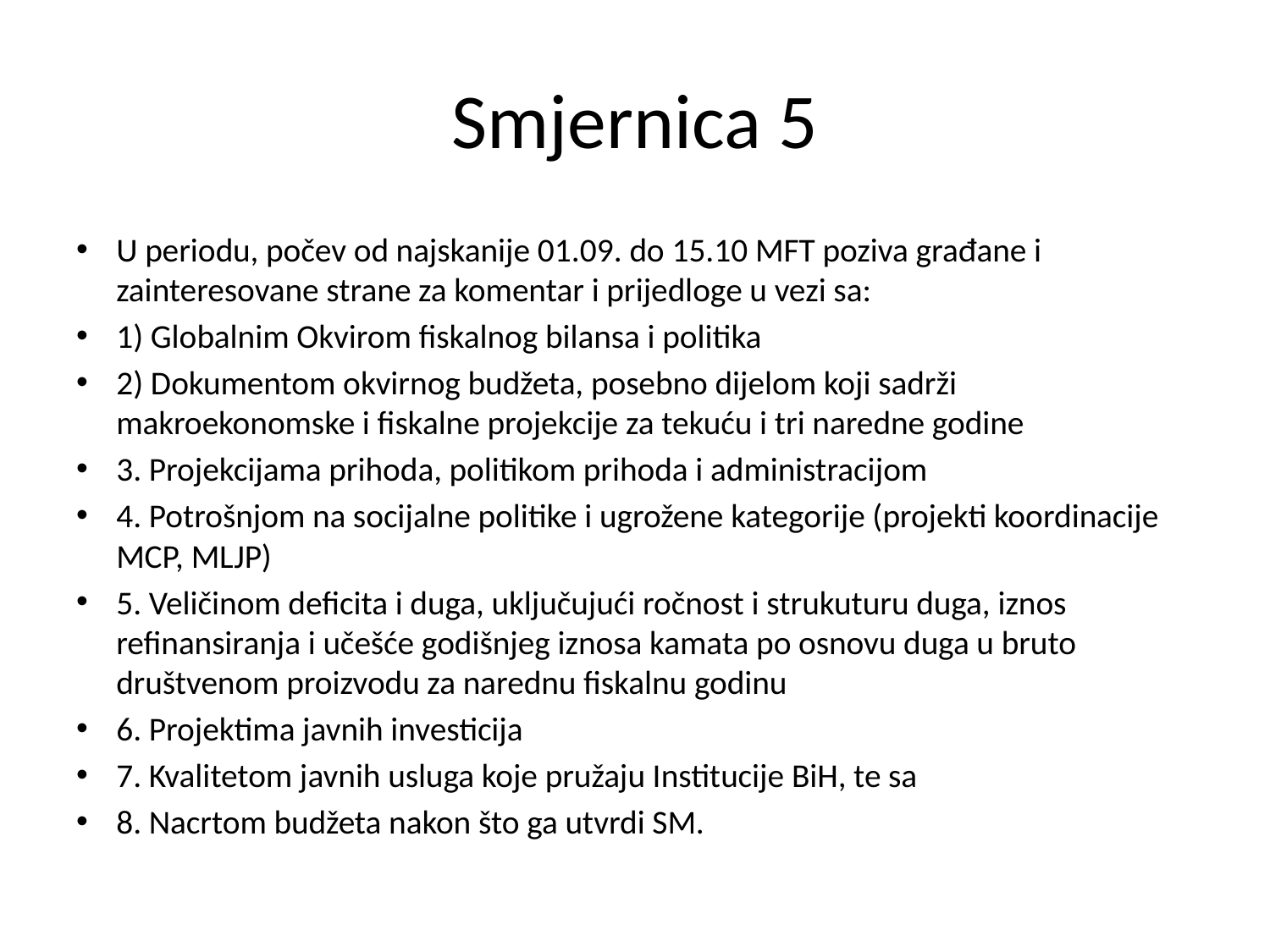

# Smjernica 5
U periodu, počev od najskanije 01.09. do 15.10 MFT poziva građane i zainteresovane strane za komentar i prijedloge u vezi sa:
1) Globalnim Okvirom fiskalnog bilansa i politika
2) Dokumentom okvirnog budžeta, posebno dijelom koji sadrži makroekonomske i fiskalne projekcije za tekuću i tri naredne godine
3. Projekcijama prihoda, politikom prihoda i administracijom
4. Potrošnjom na socijalne politike i ugrožene kategorije (projekti koordinacije MCP, MLJP)
5. Veličinom deficita i duga, uključujući ročnost i strukuturu duga, iznos refinansiranja i učešće godišnjeg iznosa kamata po osnovu duga u bruto društvenom proizvodu za narednu fiskalnu godinu
6. Projektima javnih investicija
7. Kvalitetom javnih usluga koje pružaju Institucije BiH, te sa
8. Nacrtom budžeta nakon što ga utvrdi SM.